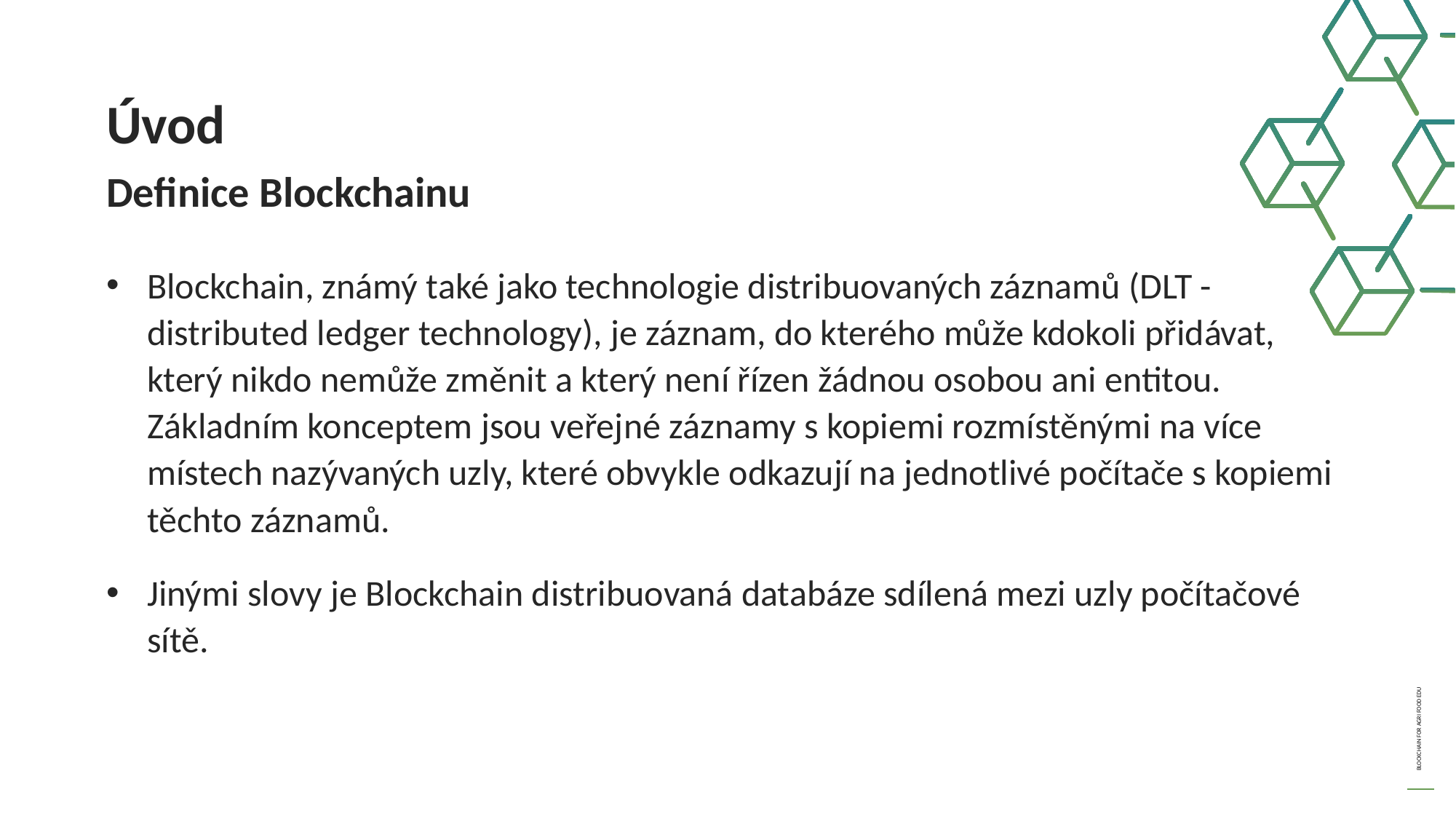

Úvod
Definice Blockchainu
Blockchain, známý také jako technologie distribuovaných záznamů (DLT - distributed ledger technology), je záznam, do kterého může kdokoli přidávat, který nikdo nemůže změnit a který není řízen žádnou osobou ani entitou. Základním konceptem jsou veřejné záznamy s kopiemi rozmístěnými na více místech nazývaných uzly, které obvykle odkazují na jednotlivé počítače s kopiemi těchto záznamů.
Jinými slovy je Blockchain distribuovaná databáze sdílená mezi uzly počítačové sítě.